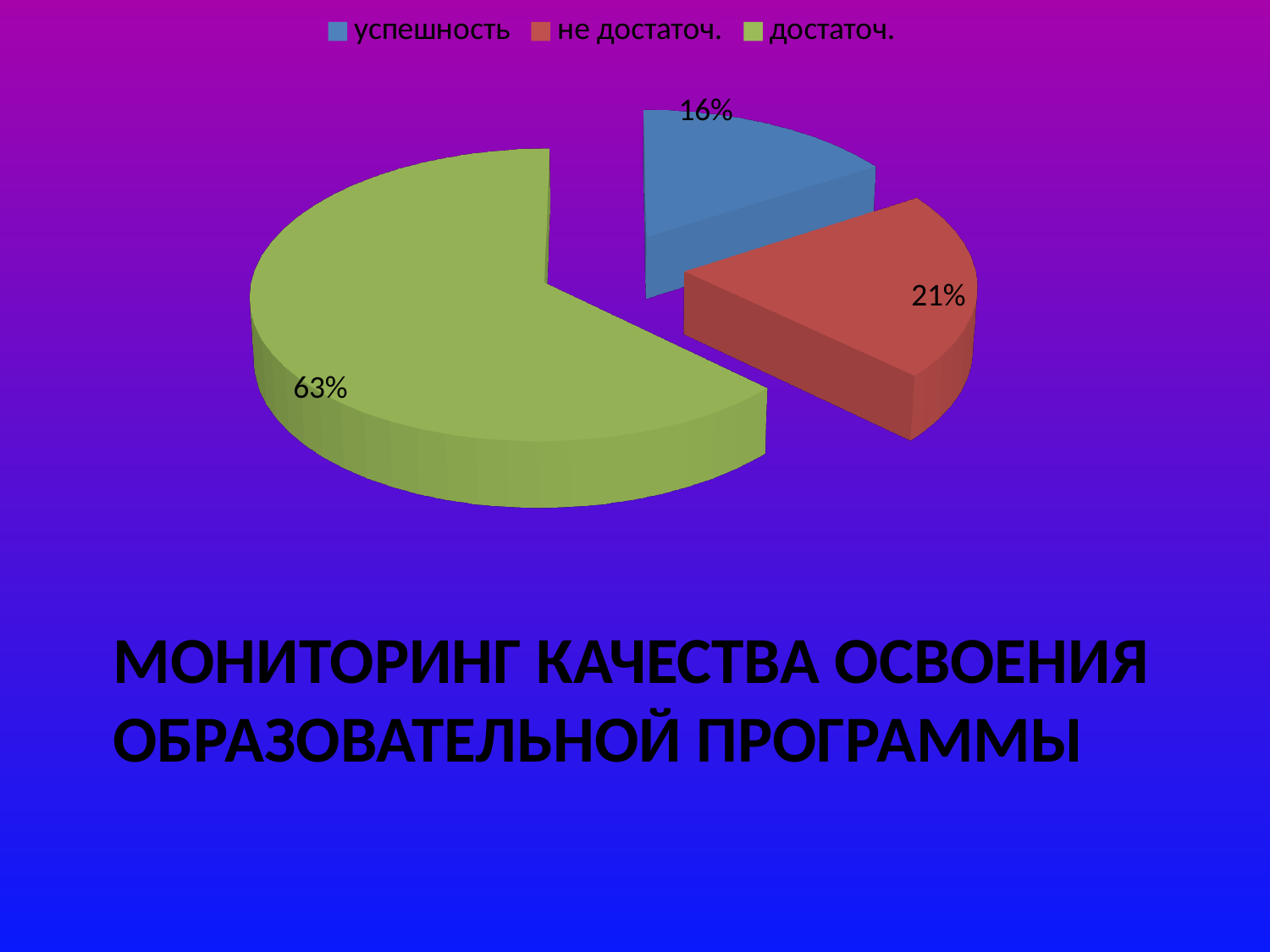

[unsupported chart]

# Мониторинг качества освоения образовательной программы